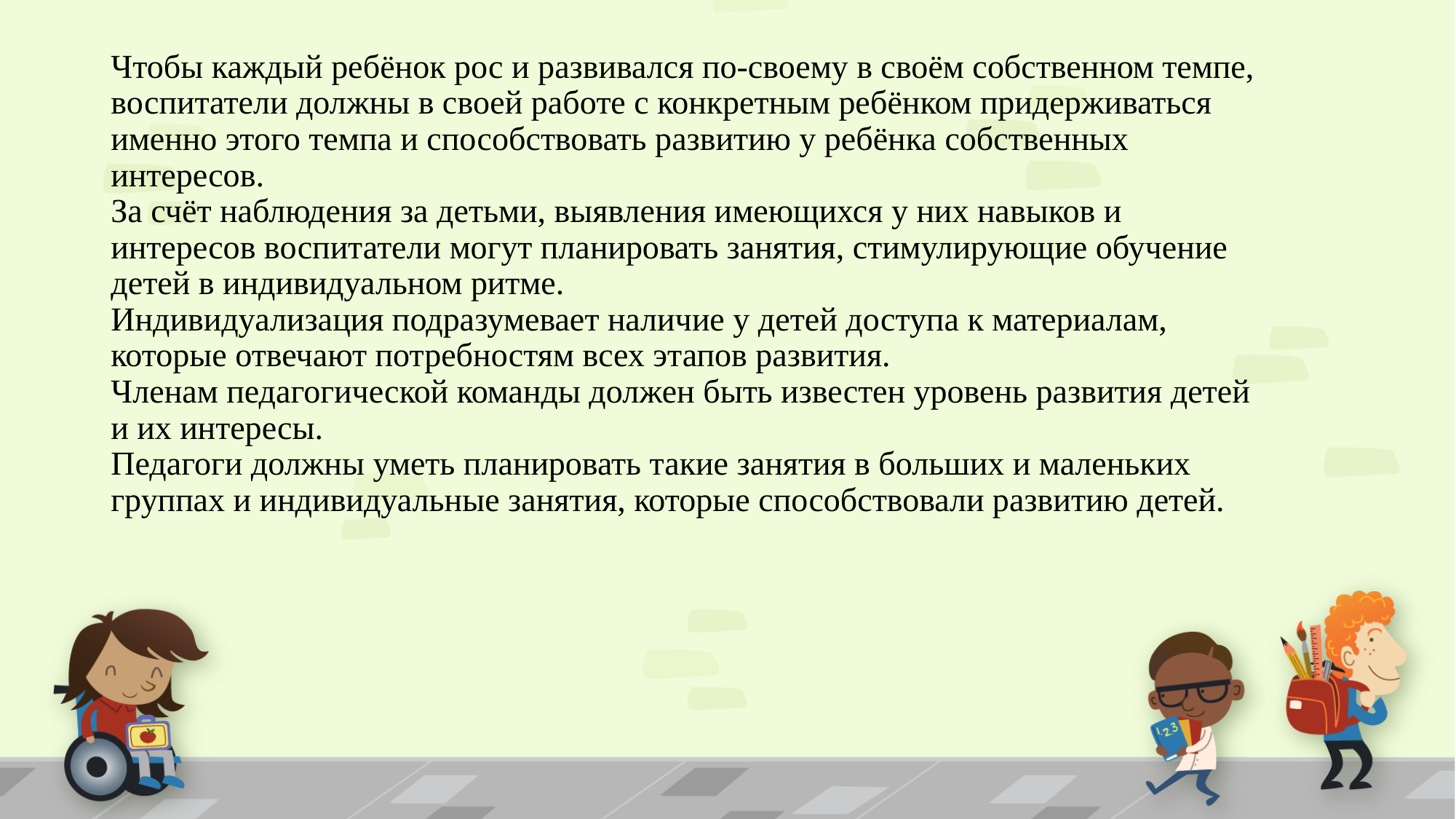

# Чтобы каждый ребёнок рос и развивался по-своему в своём собственном темпе, воспитатели должны в своей работе с конкретным ребёнком придерживаться именно этого темпа и способствовать развитию у ребёнка собственных интересов. За счёт наблюдения за детьми, выявления имеющихся у них навыков и интересов воспитатели могут планировать занятия, стимулирующие обучение детей в индивидуальном ритме. Индивидуализация подразумевает наличие у детей доступа к материалам, которые отвечают потребностям всех этапов развития. Членам педагогической команды должен быть известен уровень развития детей и их интересы. Педагоги должны уметь планировать такие занятия в больших и маленьких группах и индивидуальные занятия, которые способствовали развитию детей.